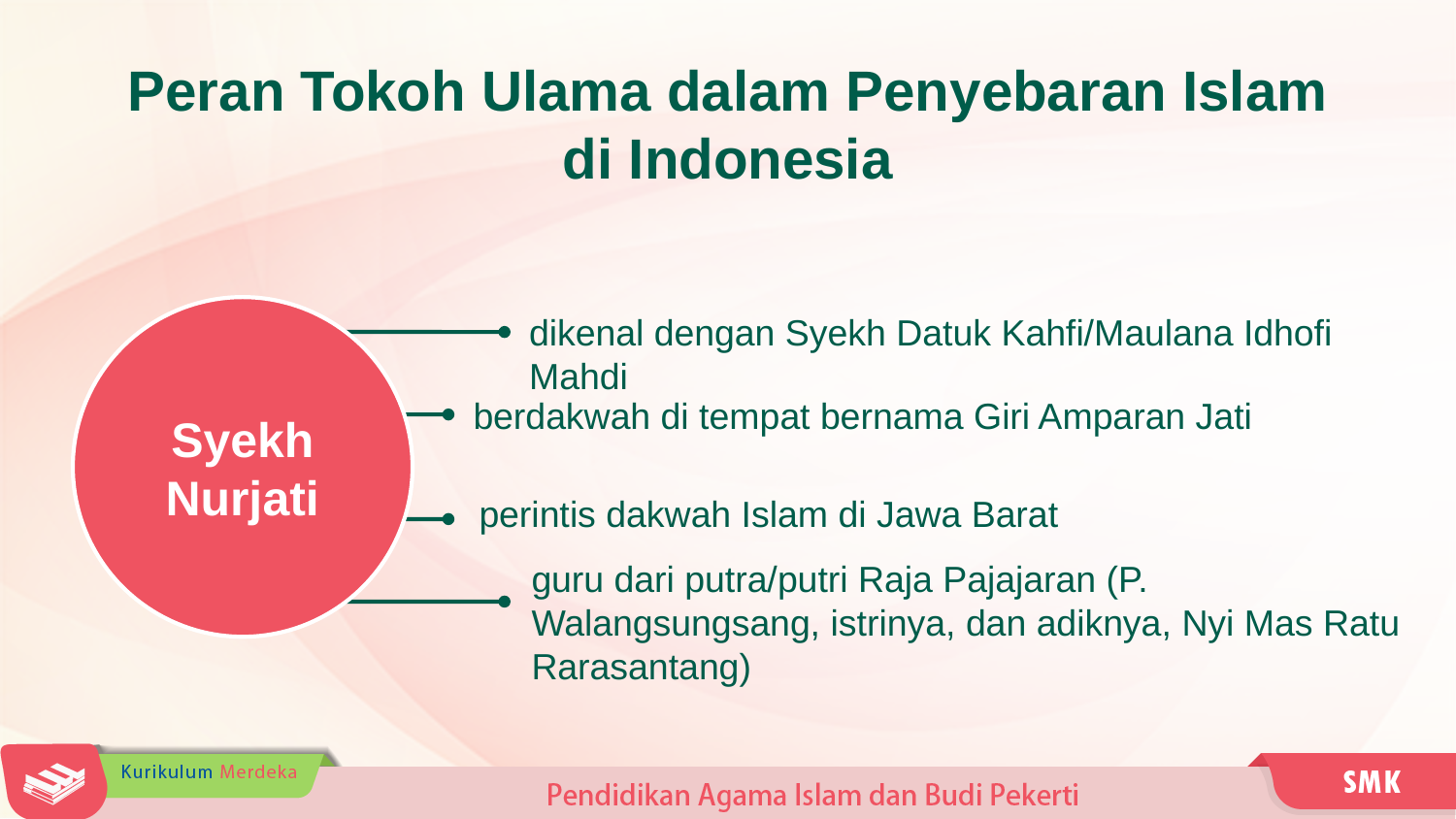

Peran Tokoh Ulama dalam Penyebaran Islam
di Indonesia
Syekh Nurjati
dikenal dengan Syekh Datuk Kahfi/Maulana Idhofi Mahdi

berdakwah di tempat bernama Giri Amparan Jati

perintis dakwah Islam di Jawa Barat

guru dari putra/putri Raja Pajajaran (P. Walangsungsang, istrinya, dan adiknya, Nyi Mas Ratu Rarasantang)